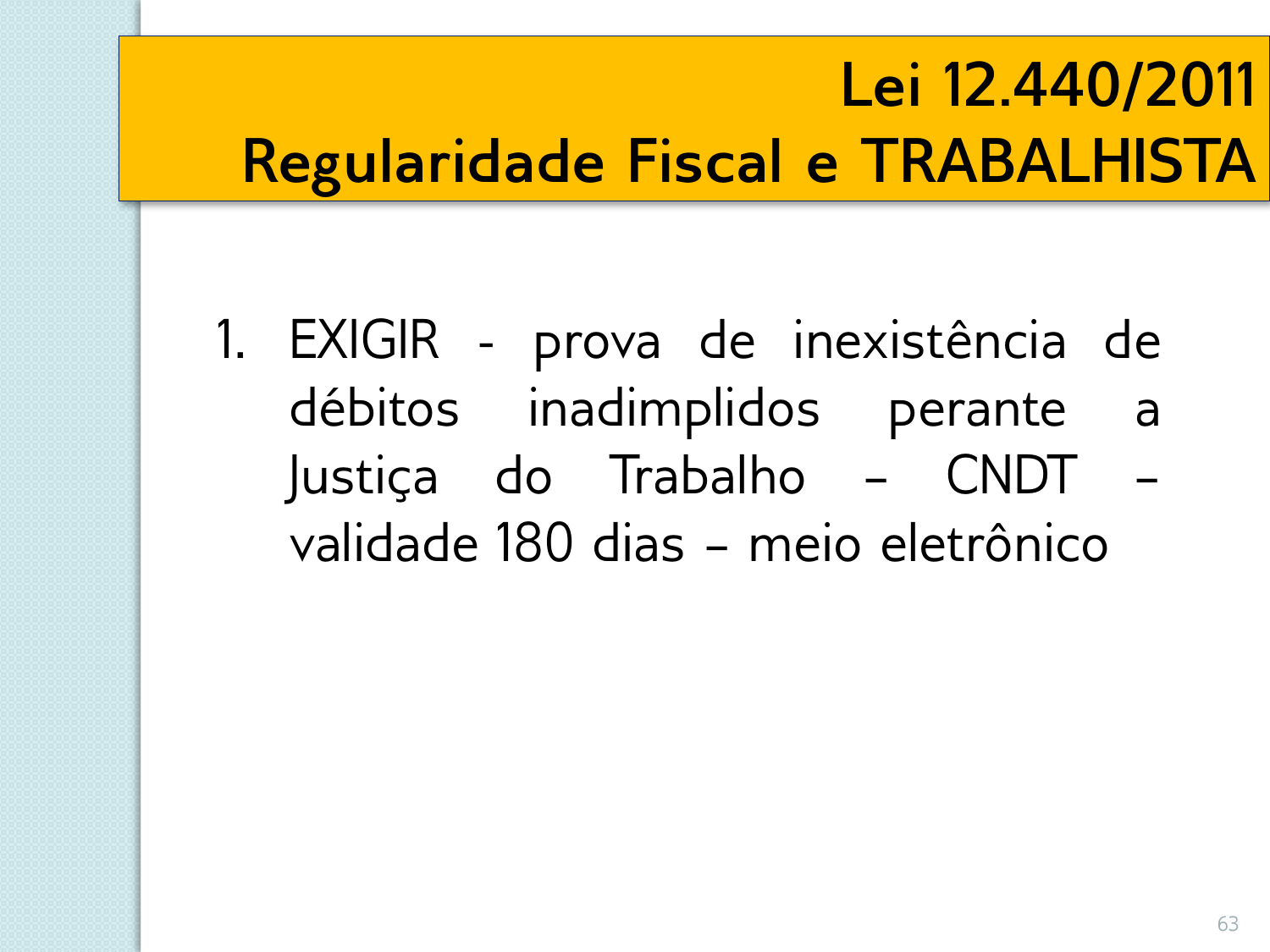

Lei 12.440/2011
Regularidade Fiscal e TRABALHISTA
EXIGIR - prova de inexistência de débitos inadimplidos perante a Justiça do Trabalho – CNDT – validade 180 dias – meio eletrônico
63